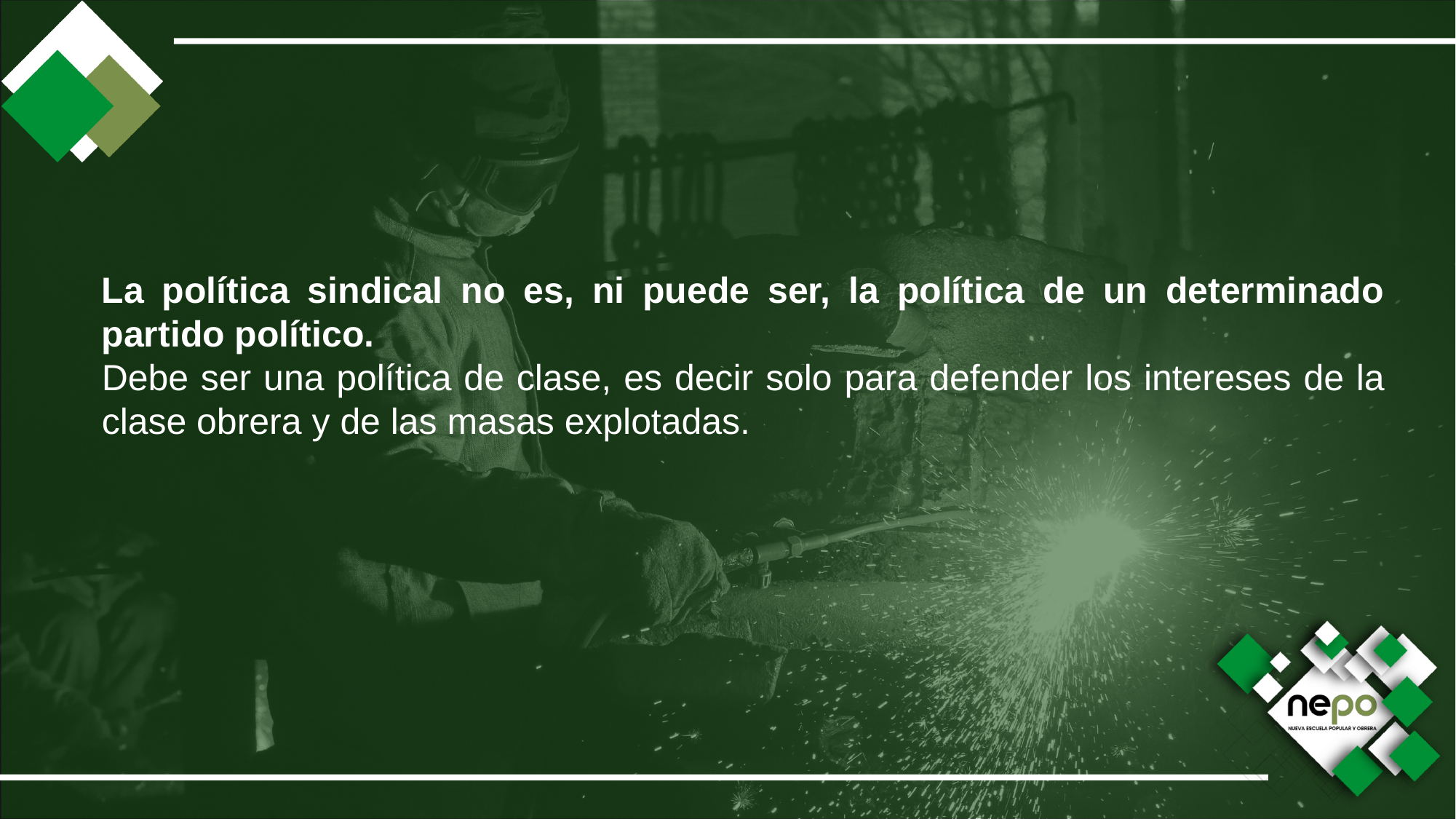

La política sindical no es, ni puede ser, la política de un determinado partido político.
Debe ser una política de clase, es decir solo para defender los intereses de la clase obrera y de las masas explotadas.